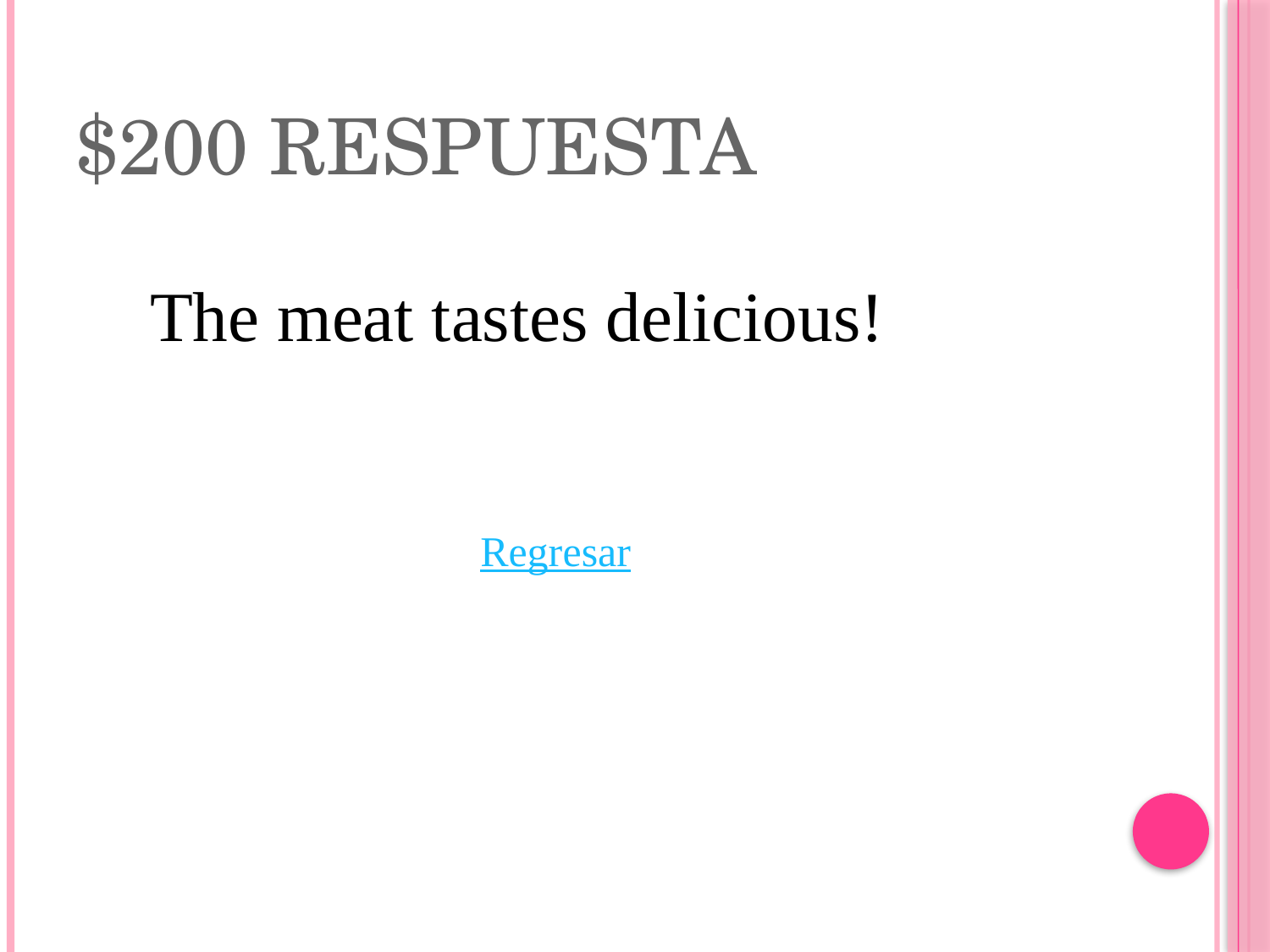

# $200 Respuesta
The meat tastes delicious!
Regresar